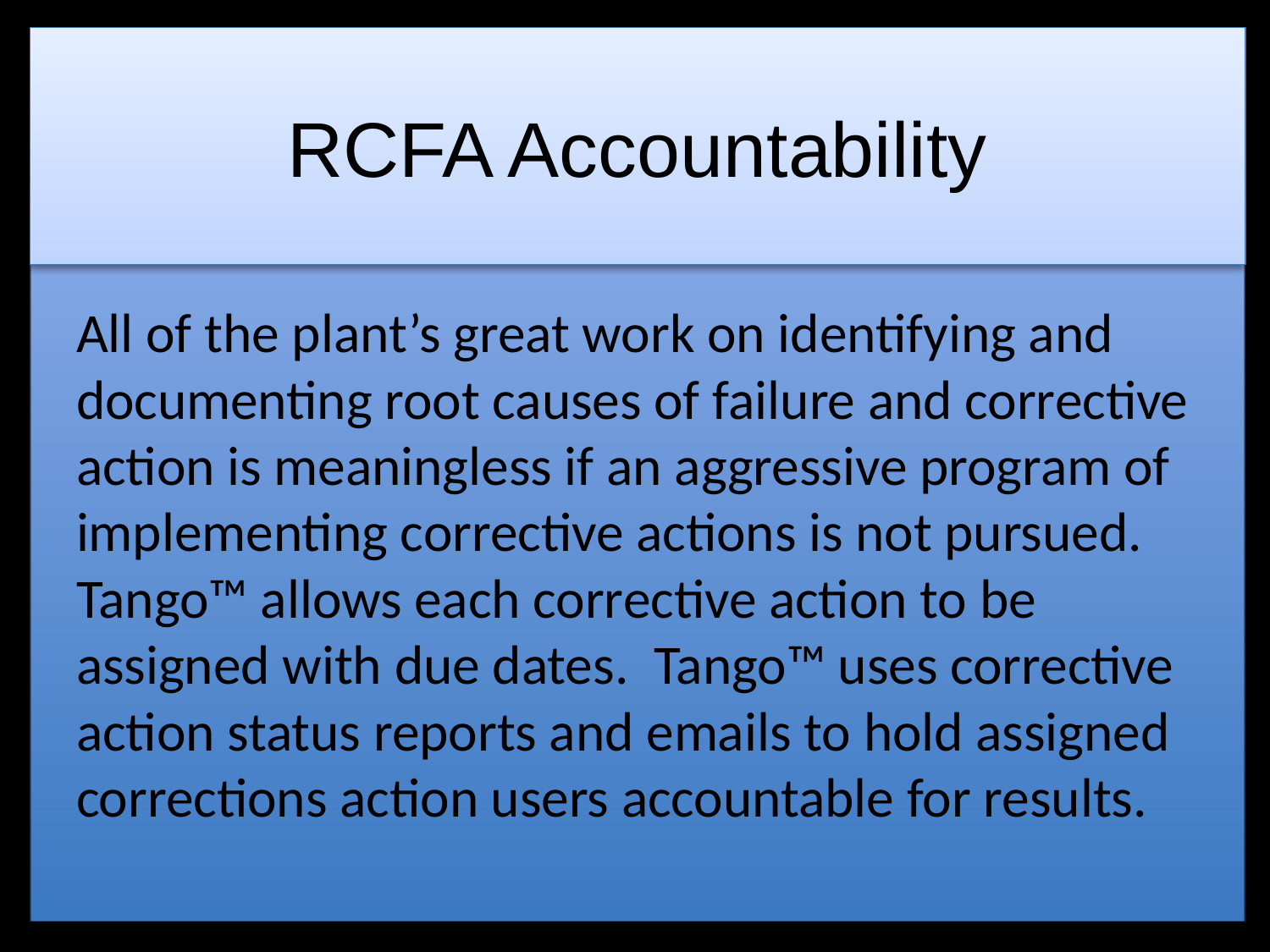

# RCFA Accountability
All of the plant’s great work on identifying and documenting root causes of failure and corrective action is meaningless if an aggressive program of implementing corrective actions is not pursued.  Tango™ allows each corrective action to be assigned with due dates.  Tango™ uses corrective action status reports and emails to hold assigned corrections action users accountable for results.